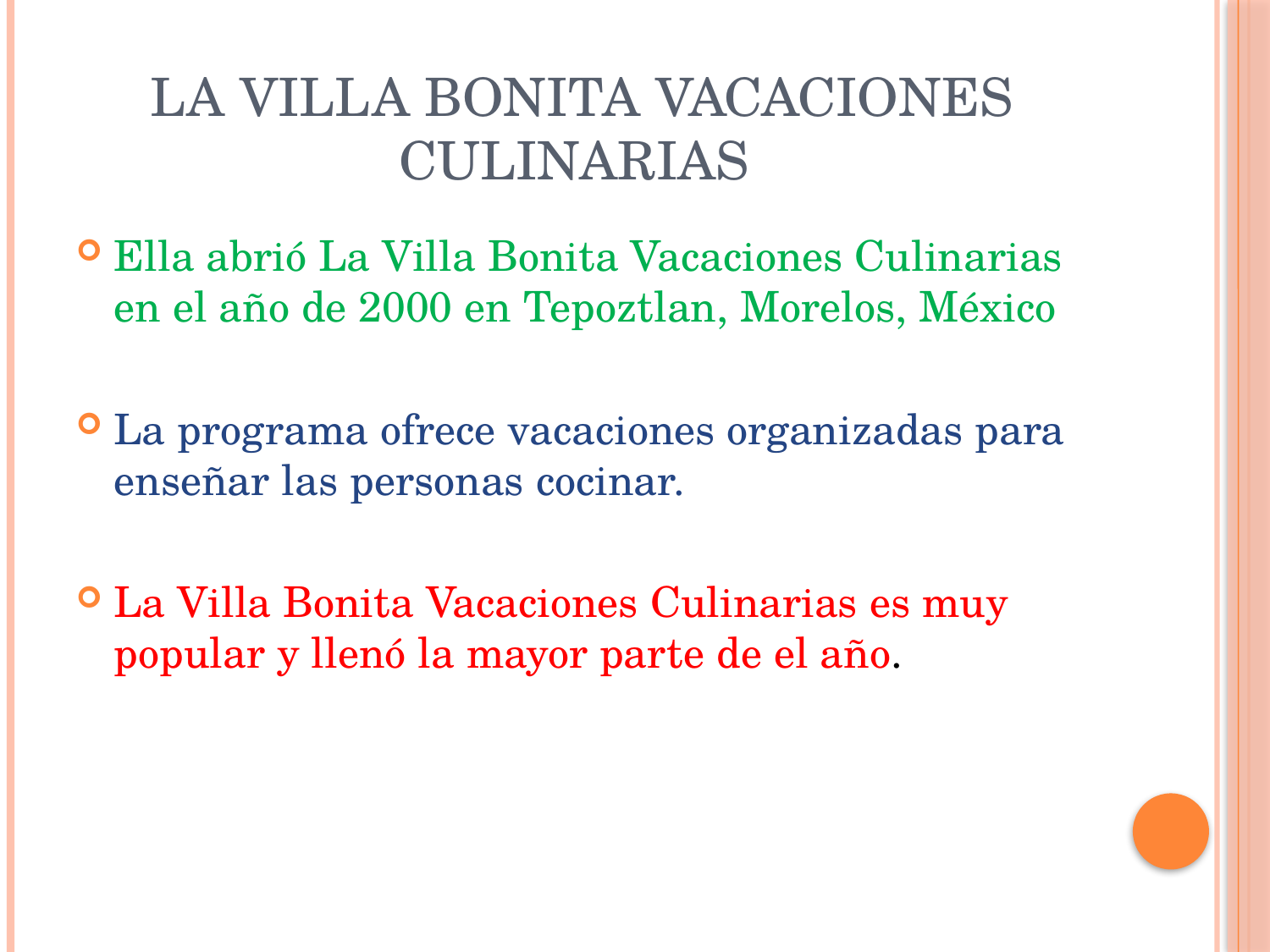

# La Villa Bonita Vacaciones Culinarias
Ella abrió La Villa Bonita Vacaciones Culinarias en el año de 2000 en Tepoztlan, Morelos, México

La programa ofrece vacaciones organizadas para enseñar las personas cocinar.

La Villa Bonita Vacaciones Culinarias es muy popular y llenó la mayor parte de el año.